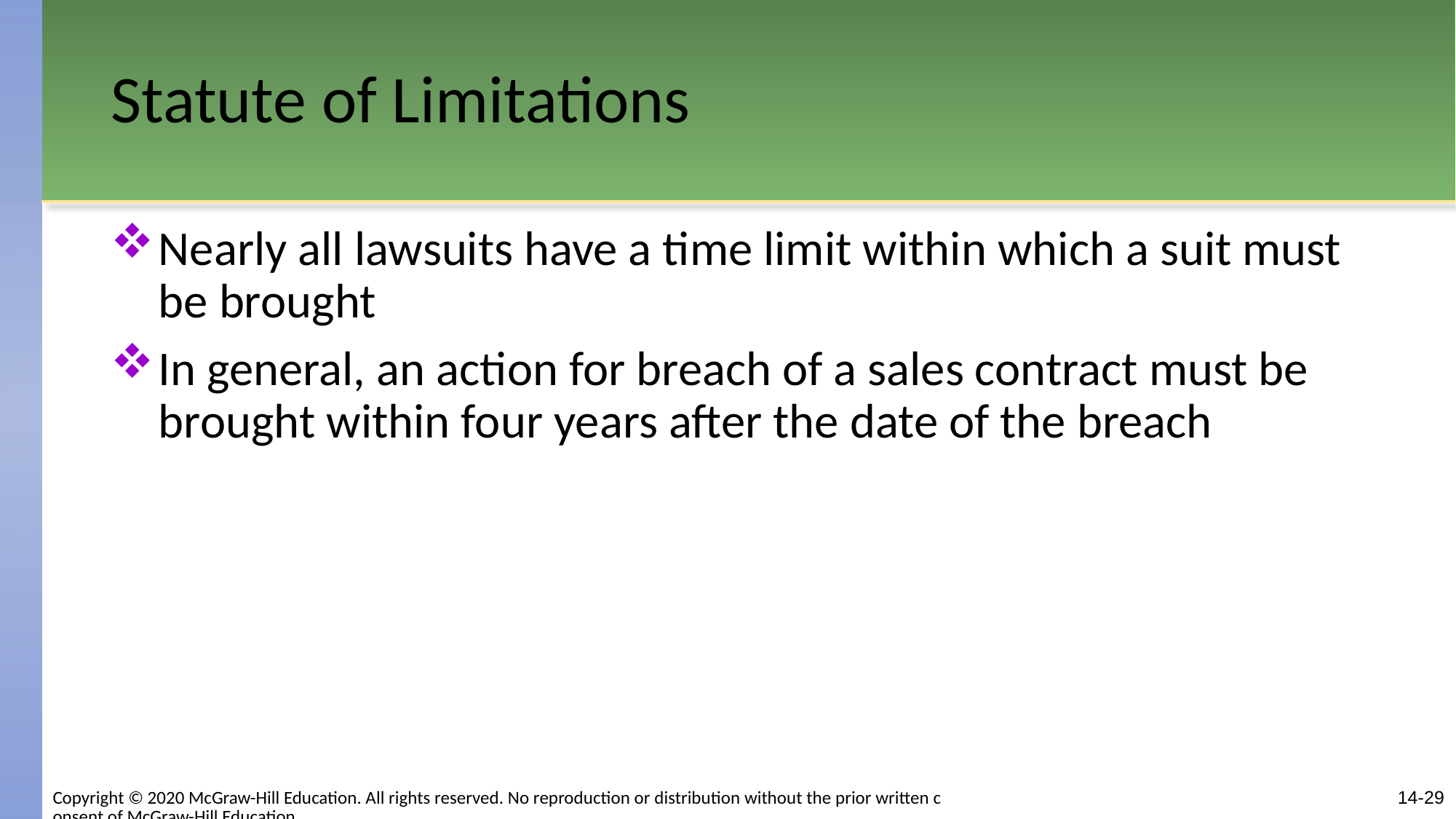

# Statute of Limitations
Nearly all lawsuits have a time limit within which a suit must be brought
In general, an action for breach of a sales contract must be brought within four years after the date of the breach

Copyright © 2020 McGraw-Hill Education. All rights reserved. No reproduction or distribution without the prior written consent of McGraw-Hill Education.
14-29